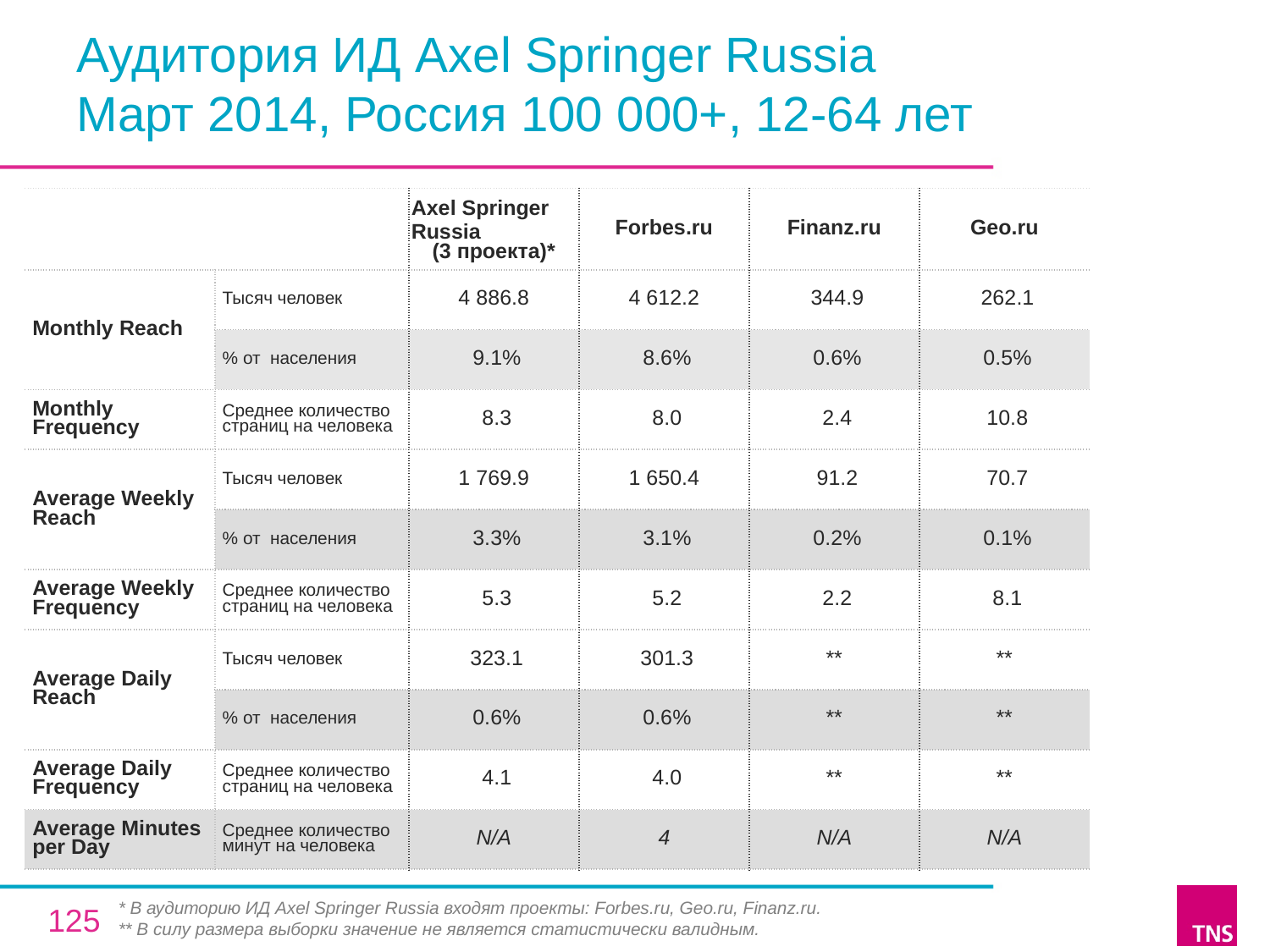

# Аудитория ИД Axel Springer Russia Март 2014, Россия 100 000+, 12-64 лет
|  |  | Axel Springer Russia (3 проекта)\* | Forbes.ru | Finanz.ru | Geo.ru |
| --- | --- | --- | --- | --- | --- |
| Monthly Reach | Тысяч человек | 4 886.8 | 4 612.2 | 344.9 | 262.1 |
|  | % от населения | 9.1% | 8.6% | 0.6% | 0.5% |
| Monthly Frequency | Среднее количество страниц на человека | 8.3 | 8.0 | 2.4 | 10.8 |
| Average Weekly Reach | Тысяч человек | 1 769.9 | 1 650.4 | 91.2 | 70.7 |
|  | % от населения | 3.3% | 3.1% | 0.2% | 0.1% |
| Average Weekly Frequency | Среднее количество страниц на человека | 5.3 | 5.2 | 2.2 | 8.1 |
| Average Daily Reach | Тысяч человек | 323.1 | 301.3 | \*\* | \*\* |
|  | % от населения | 0.6% | 0.6% | \*\* | \*\* |
| Average Daily Frequency | Среднее количество страниц на человека | 4.1 | 4.0 | \*\* | \*\* |
| Average Minutes per Day | Среднее количество минут на человека | N/A | 4 | N/A | N/A |
* В аудиторию ИД Axel Springer Russia входят проекты: Forbes.ru, Geo.ru, Finanz.ru.
** В силу размера выборки значение не является статистически валидным.
125